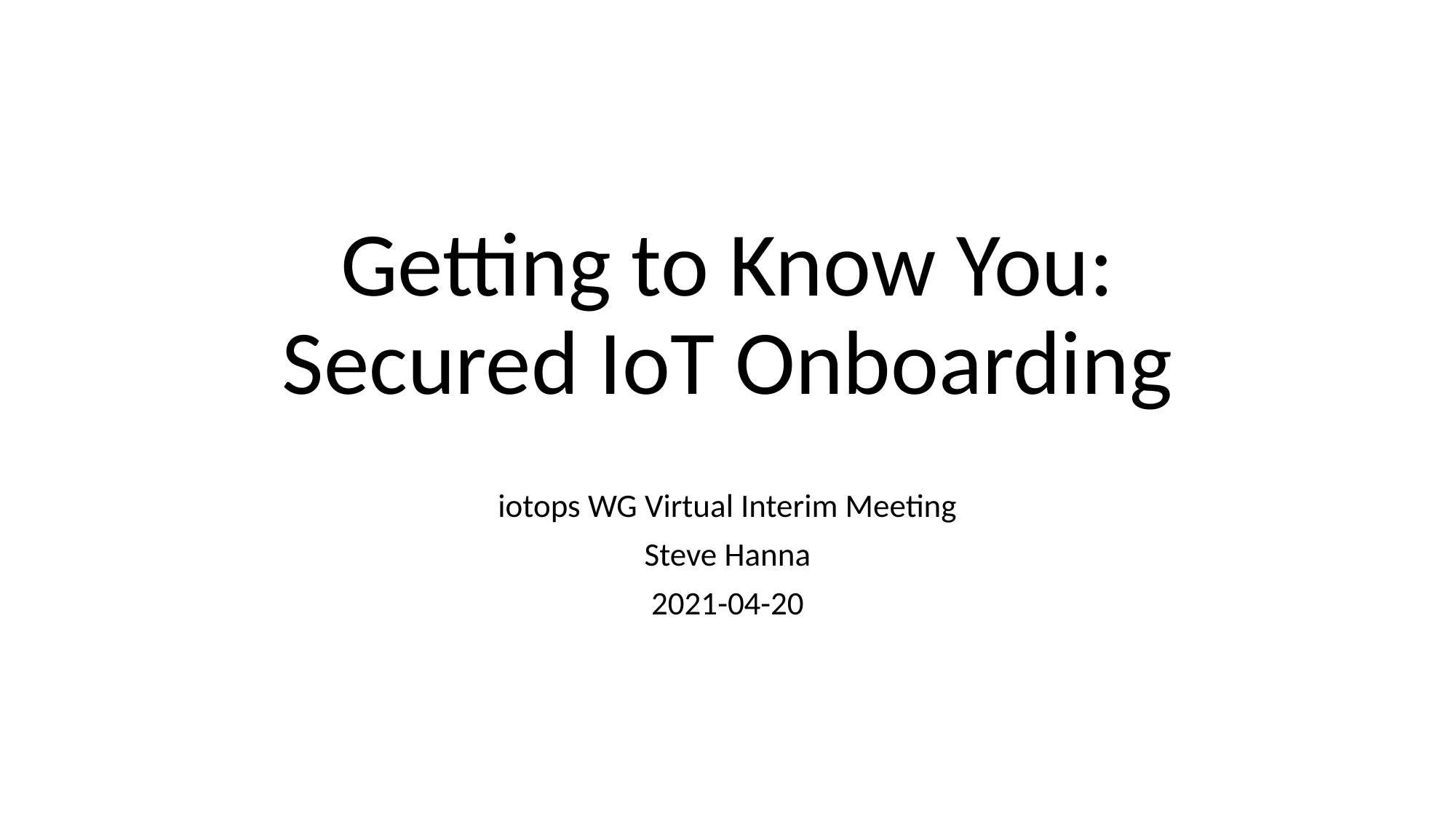

# Getting to Know You: Secured IoT Onboarding

iotops WG Virtual Interim Meeting
Steve Hanna
2021-04-20